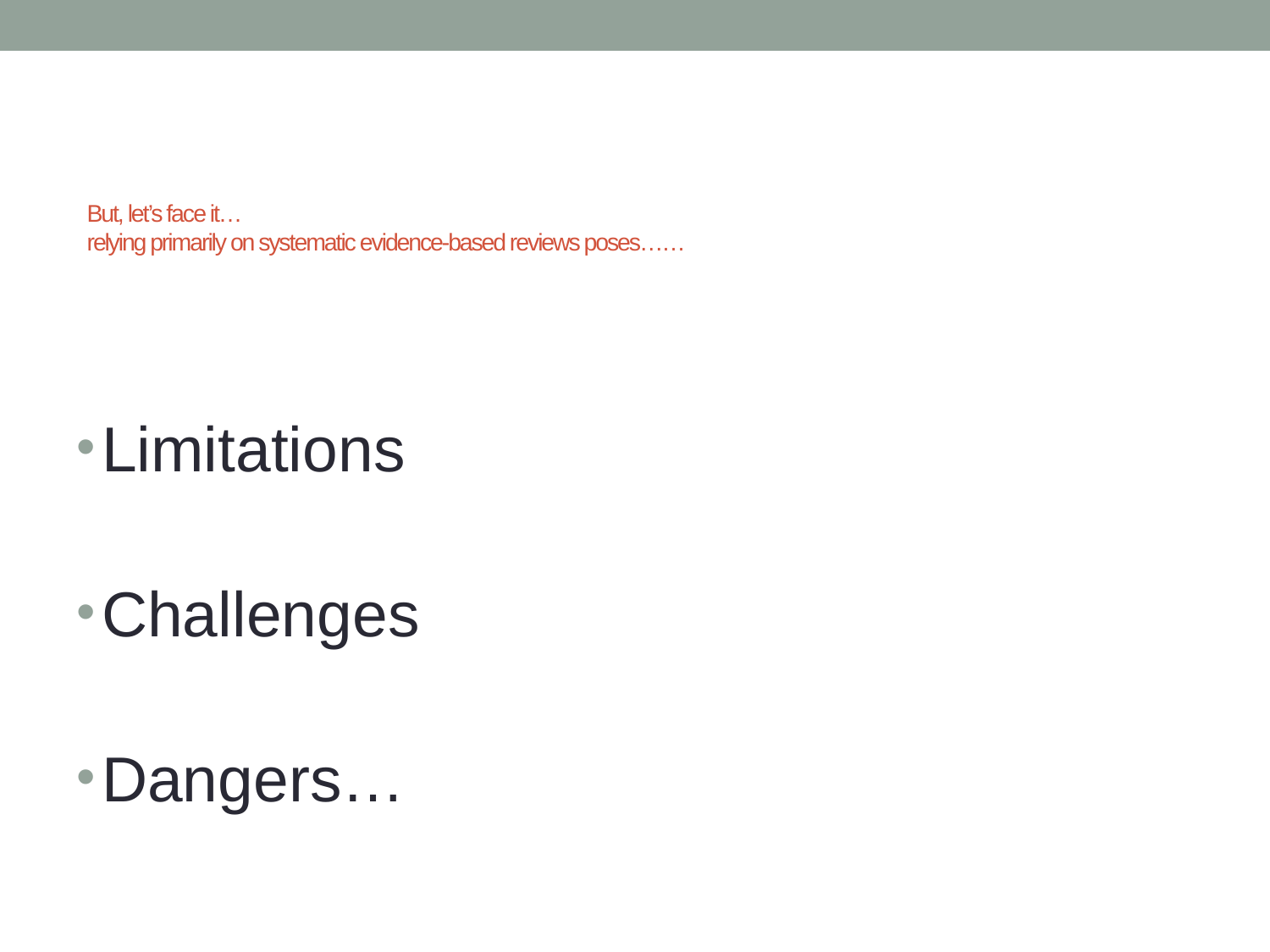

# But, let’s face it… relying primarily on systematic evidence-based reviews poses……
Limitations
Challenges
Dangers…